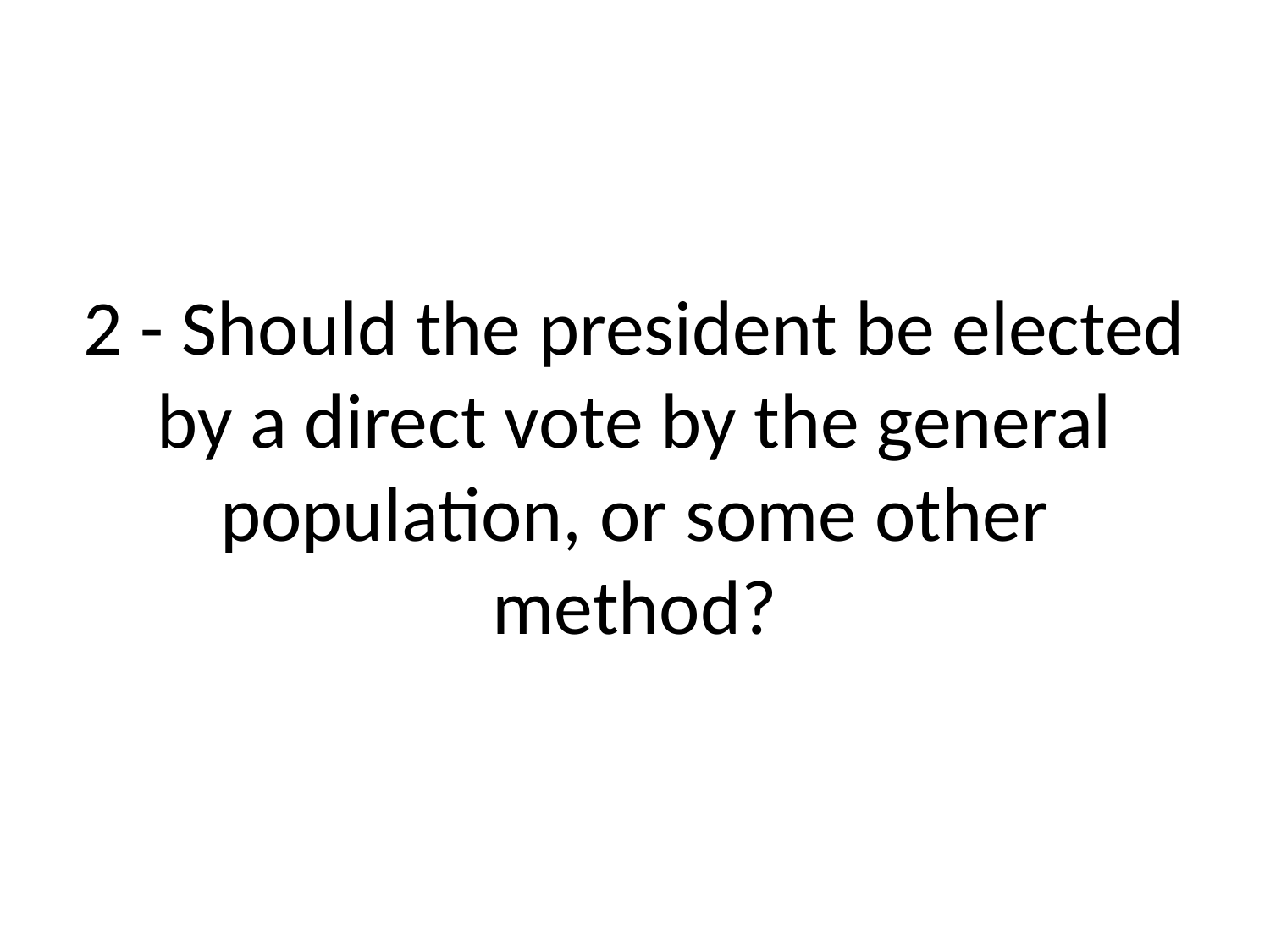

# 2 - Should the president be elected by a direct vote by the general population, or some other method?